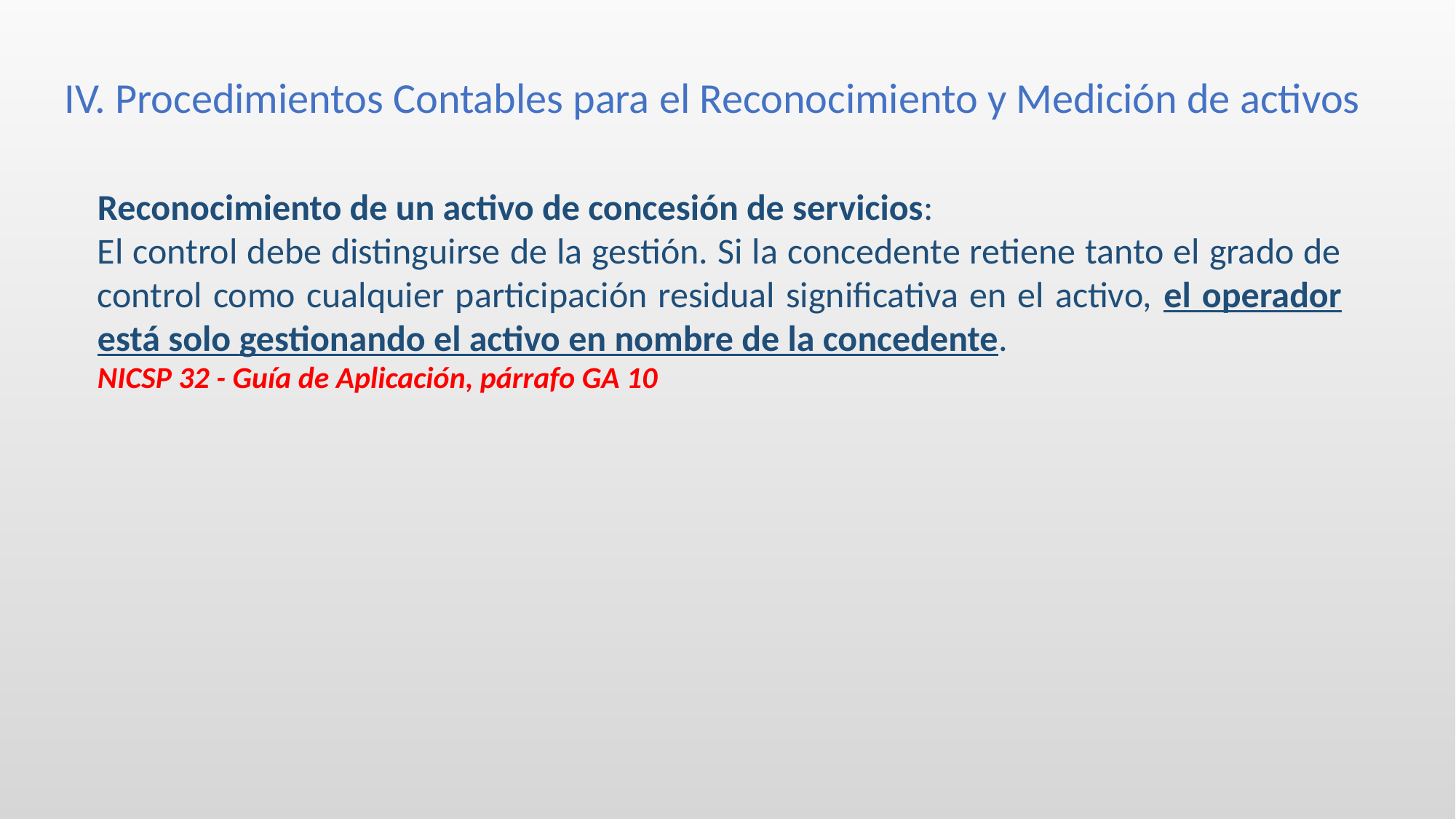

IV. Procedimientos Contables para el Reconocimiento y Medición de activos
Reconocimiento de un activo de concesión de servicios:
El control debe distinguirse de la gestión. Si la concedente retiene tanto el grado de control como cualquier participación residual significativa en el activo, el operador está solo gestionando el activo en nombre de la concedente.
NICSP 32 - Guía de Aplicación, párrafo GA 10